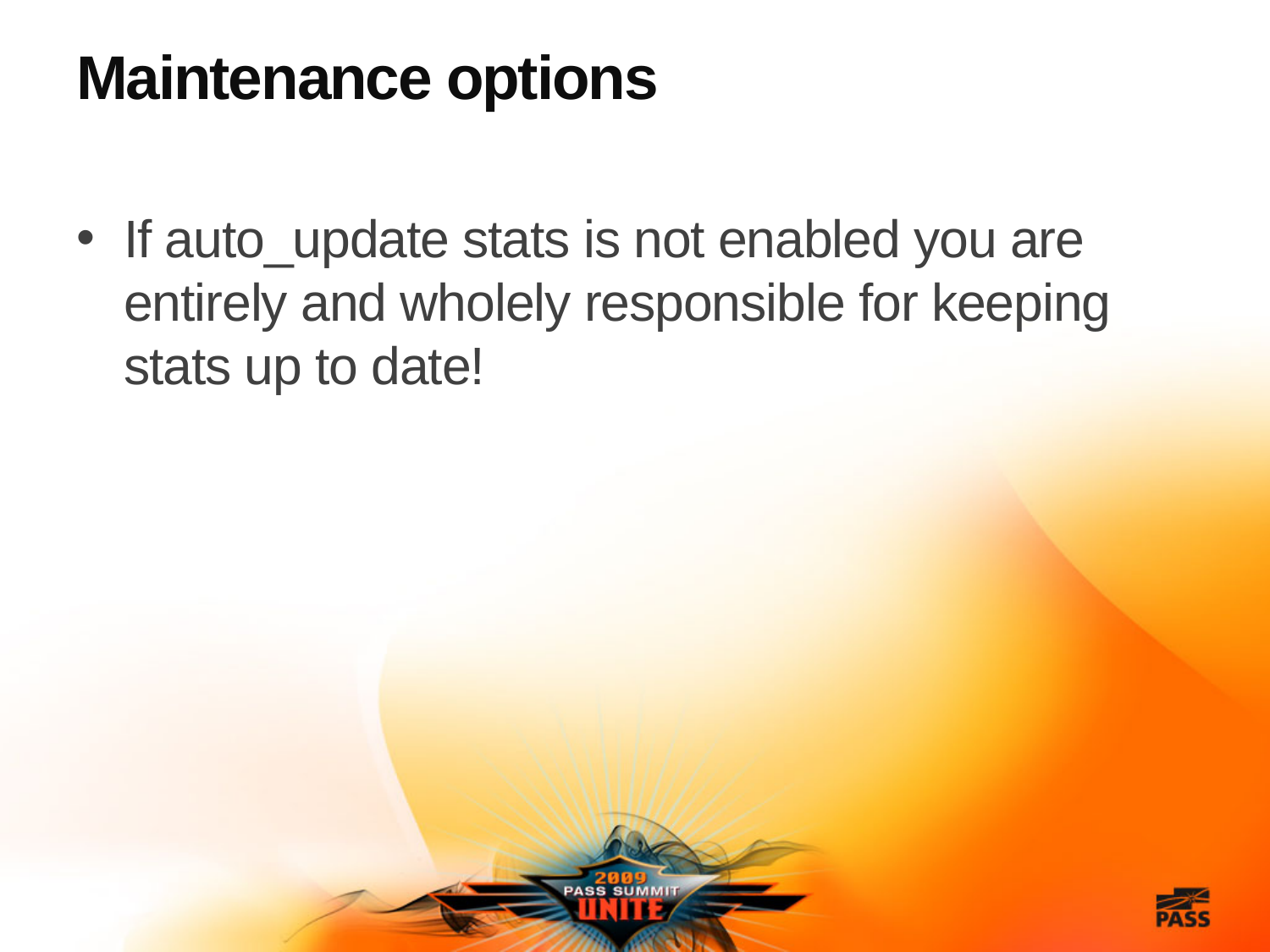

# Maintenance options
If auto_update stats is not enabled you are entirely and wholely responsible for keeping stats up to date!